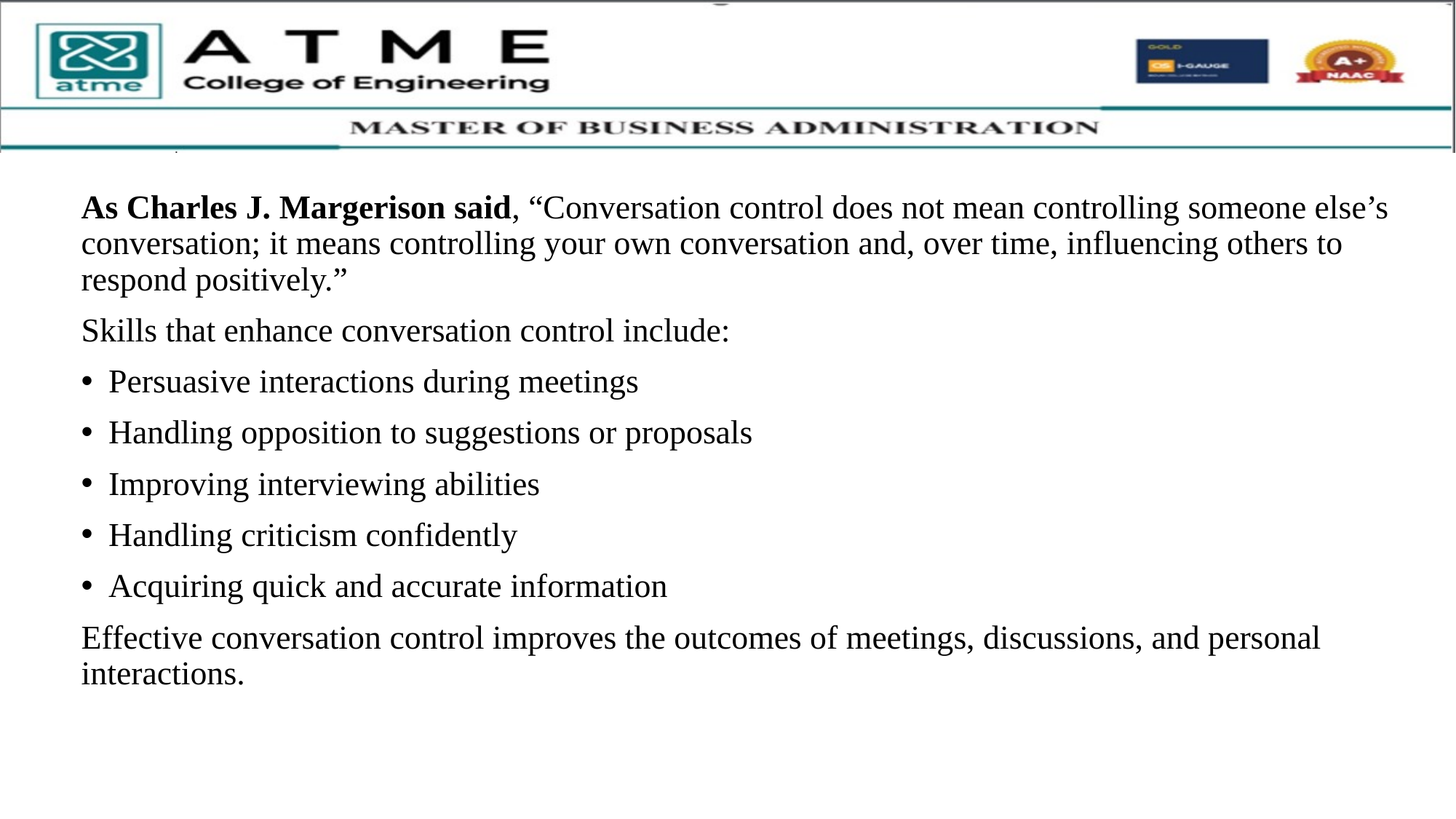

As Charles J. Margerison said, “Conversation control does not mean controlling someone else’s conversation; it means controlling your own conversation and, over time, influencing others to respond positively.”
Skills that enhance conversation control include:
Persuasive interactions during meetings
Handling opposition to suggestions or proposals
Improving interviewing abilities
Handling criticism confidently
Acquiring quick and accurate information
Effective conversation control improves the outcomes of meetings, discussions, and personal interactions.